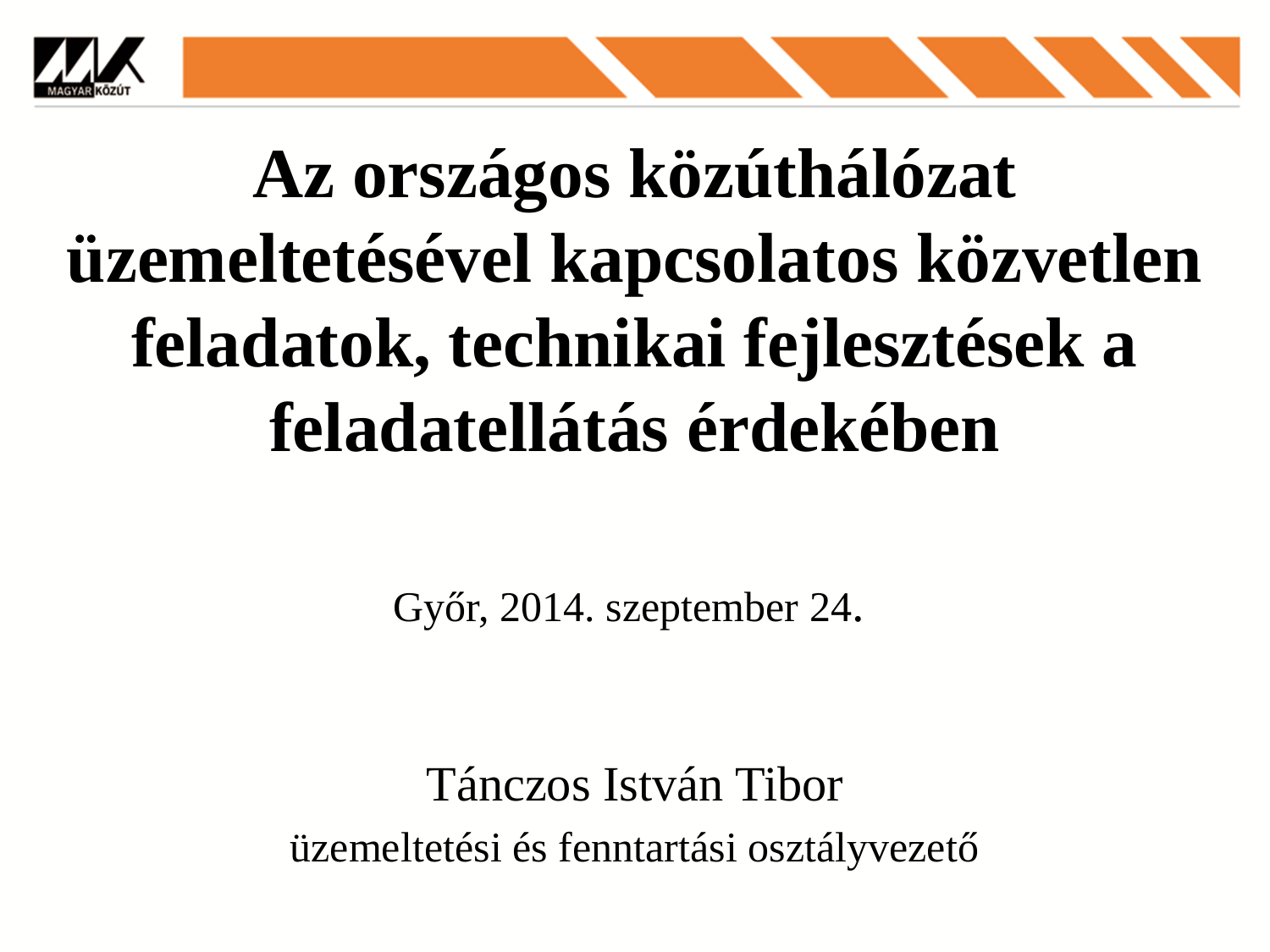

# Az országos közúthálózat üzemeltetésével kapcsolatos közvetlen feladatok, technikai fejlesztések a feladatellátás érdekében
Győr, 2014. szeptember 24.
Tánczos István Tibor
üzemeltetési és fenntartási osztályvezető